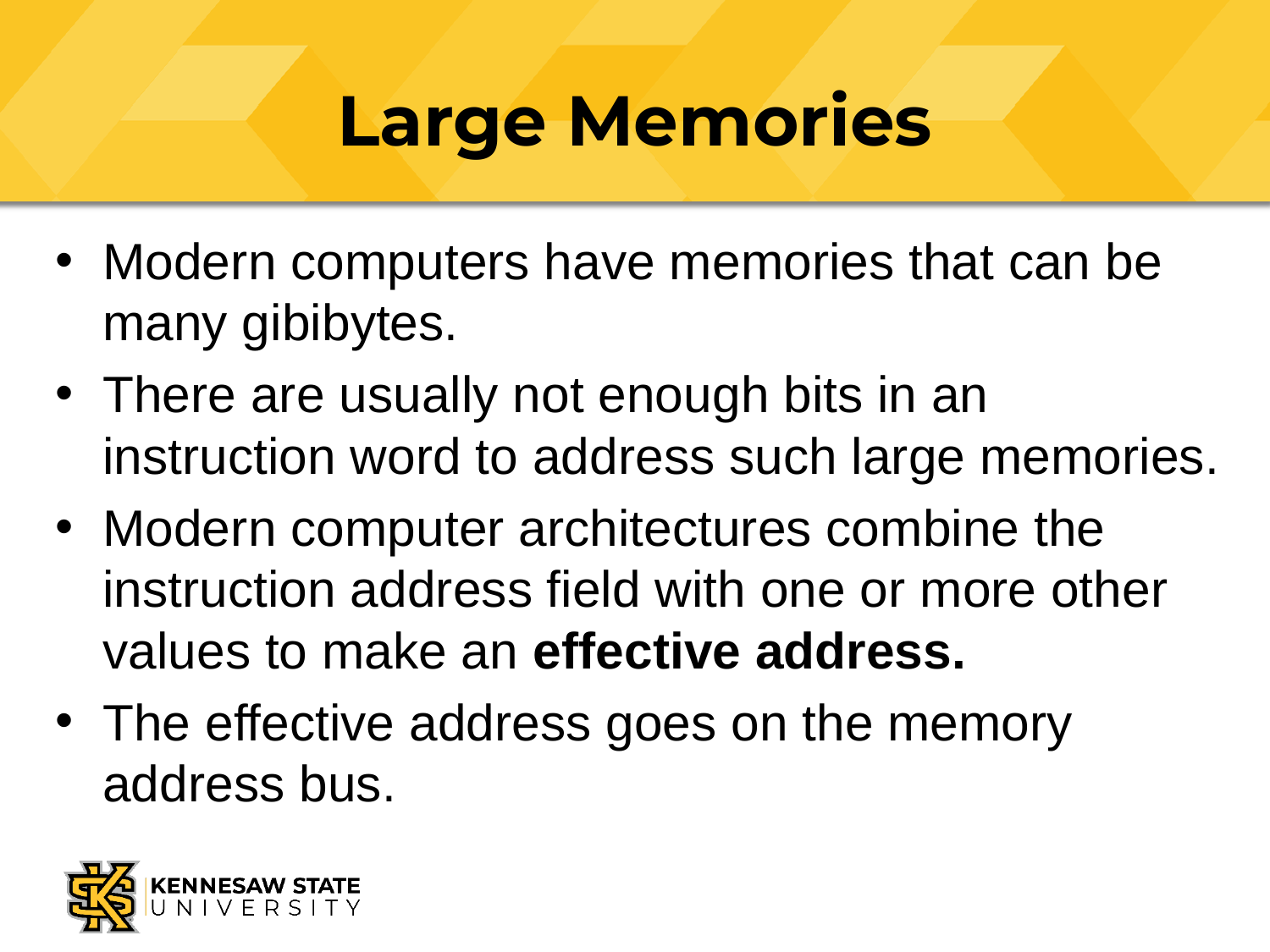

# Large Memories
Modern computers have memories that can be many gibibytes.
There are usually not enough bits in an instruction word to address such large memories.
Modern computer architectures combine the instruction address field with one or more other values to make an effective address.
The effective address goes on the memory address bus.